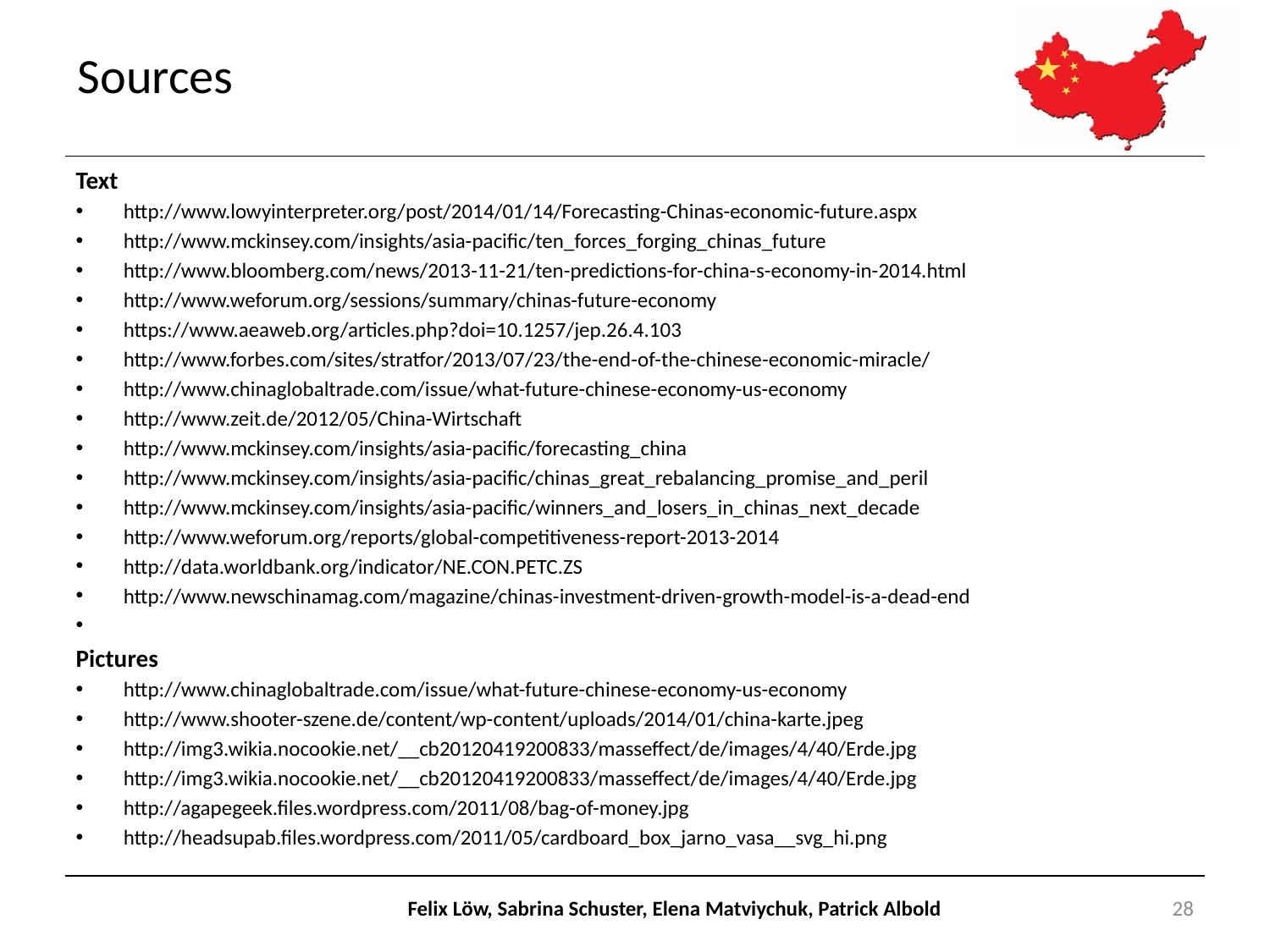

# Sources
Text
http://www.lowyinterpreter.org/post/2014/01/14/Forecasting-Chinas-economic-future.aspx
http://www.mckinsey.com/insights/asia-pacific/ten_forces_forging_chinas_future
http://www.bloomberg.com/news/2013-11-21/ten-predictions-for-china-s-economy-in-2014.html
http://www.weforum.org/sessions/summary/chinas-future-economy
https://www.aeaweb.org/articles.php?doi=10.1257/jep.26.4.103
http://www.forbes.com/sites/stratfor/2013/07/23/the-end-of-the-chinese-economic-miracle/
http://www.chinaglobaltrade.com/issue/what-future-chinese-economy-us-economy
http://www.zeit.de/2012/05/China-Wirtschaft
http://www.mckinsey.com/insights/asia-pacific/forecasting_china
http://www.mckinsey.com/insights/asia-pacific/chinas_great_rebalancing_promise_and_peril
http://www.mckinsey.com/insights/asia-pacific/winners_and_losers_in_chinas_next_decade
http://www.weforum.org/reports/global-competitiveness-report-2013-2014
http://data.worldbank.org/indicator/NE.CON.PETC.ZS
http://www.newschinamag.com/magazine/chinas-investment-driven-growth-model-is-a-dead-end

Pictures
http://www.chinaglobaltrade.com/issue/what-future-chinese-economy-us-economy
http://www.shooter-szene.de/content/wp-content/uploads/2014/01/china-karte.jpeg
http://img3.wikia.nocookie.net/__cb20120419200833/masseffect/de/images/4/40/Erde.jpg
http://img3.wikia.nocookie.net/__cb20120419200833/masseffect/de/images/4/40/Erde.jpg
http://agapegeek.files.wordpress.com/2011/08/bag-of-money.jpg
http://headsupab.files.wordpress.com/2011/05/cardboard_box_jarno_vasa__svg_hi.png
Felix Löw, Sabrina Schuster, Elena Matviychuk, Patrick Albold
28